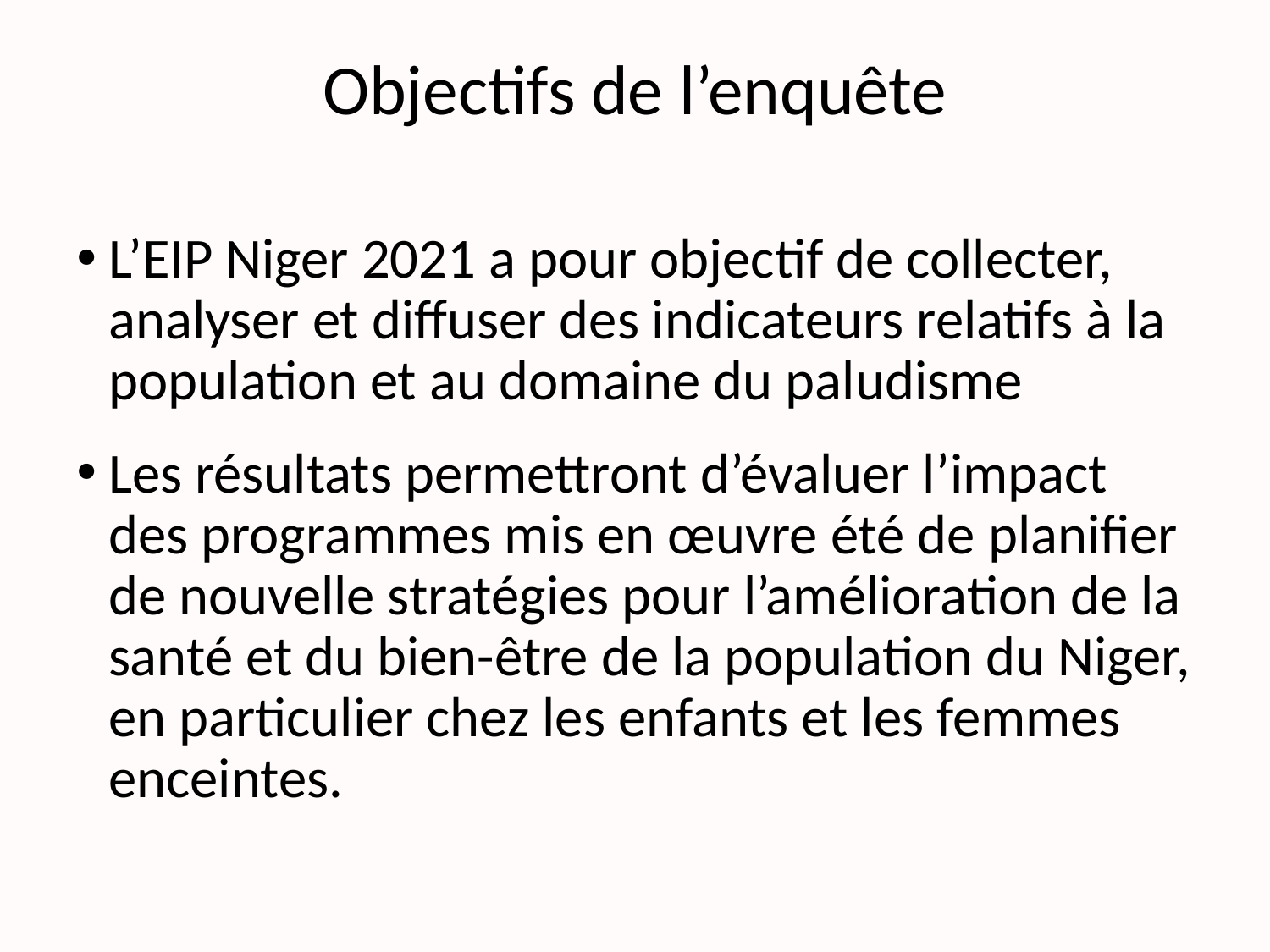

# Objectifs de l’enquête
L’EIP Niger 2021 a pour objectif de collecter, analyser et diffuser des indicateurs relatifs à la population et au domaine du paludisme
Les résultats permettront d’évaluer l’impact des programmes mis en œuvre été de planifier de nouvelle stratégies pour l’amélioration de la santé et du bien-être de la population du Niger, en particulier chez les enfants et les femmes enceintes.